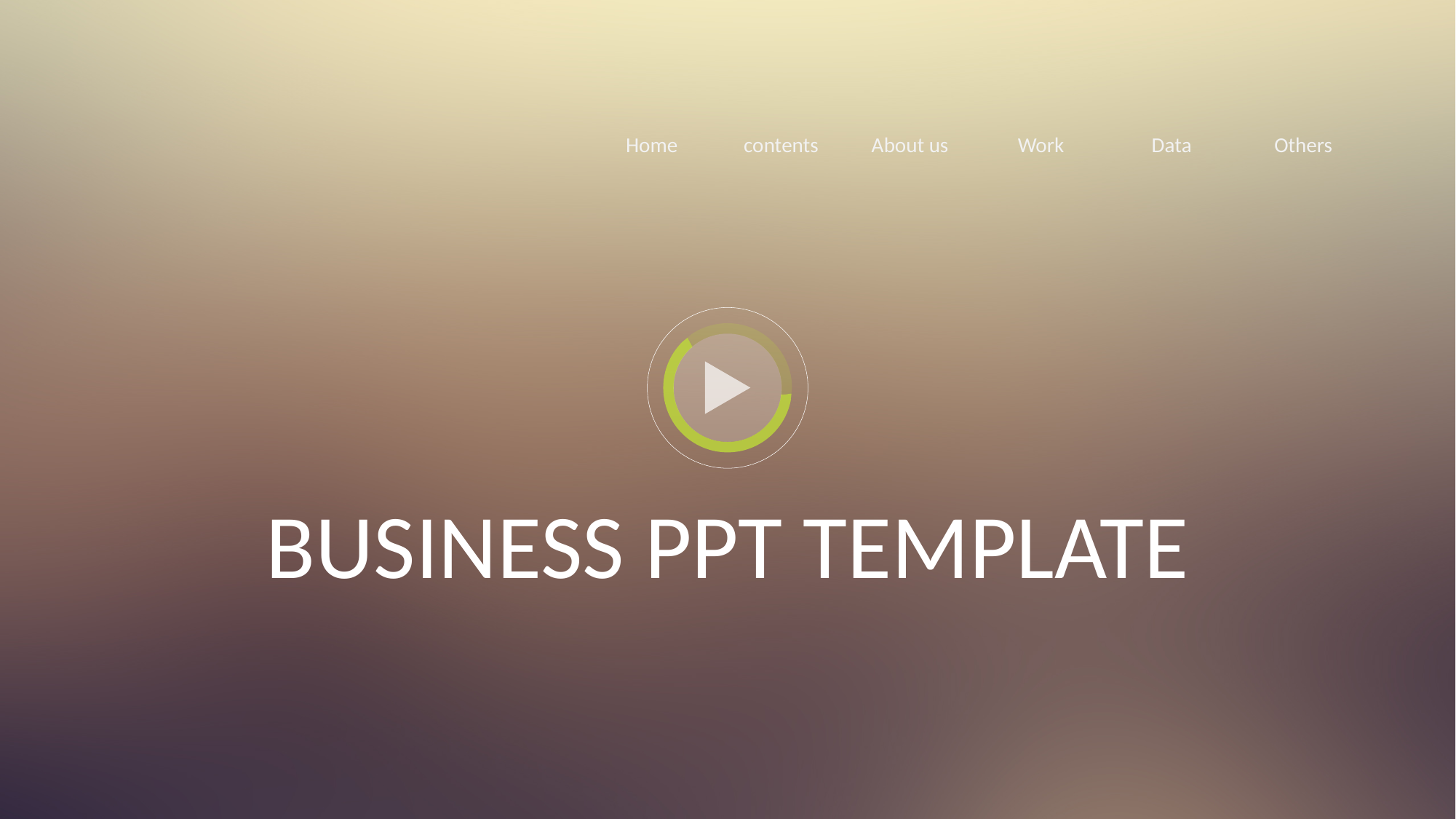

Home
contents
About us
Data
Work
Others

# BUSINESS PPT TEMPLATE